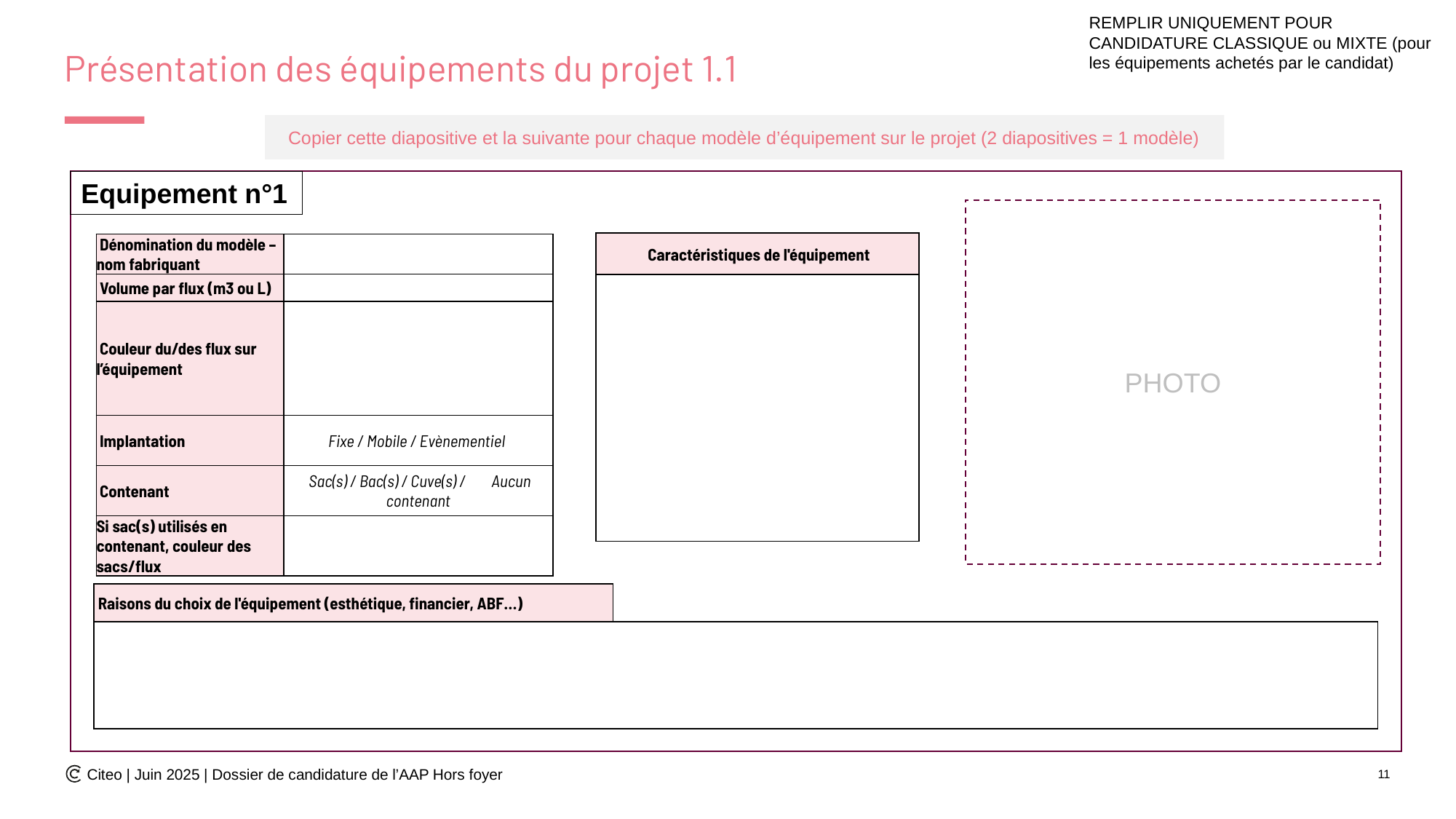

REMPLIR UNIQUEMENT POUR CANDIDATURE CLASSIQUE ou MIXTE (pour les équipements achetés par le candidat)
# Présentation des équipements du projet 1.1
Copier cette diapositive et la suivante pour chaque modèle d’équipement sur le projet (2 diapositives = 1 modèle)

Equipement n°1
PHOTO
| Caractéristiques de l'équipement |
| --- |
|  |
| Dénomination du modèle – nom fabriquant |  |
| --- | --- |
| Volume par flux (m3 ou L) |  |
| Couleur du/des flux sur l’équipement |  |
| Implantation | Fixe / Mobile / Evènementiel |
| Contenant | Sac(s) / Bac(s) / Cuve(s) / Aucun contenant |
| Si sac(s) utilisés en contenant, couleur des sacs/flux |  |
| Raisons du choix de l'équipement (esthétique, financier, ABF…) |  |
| --- | --- |
|  |  |
Citeo | Juin 2025 | Dossier de candidature de l’AAP Hors foyer
11